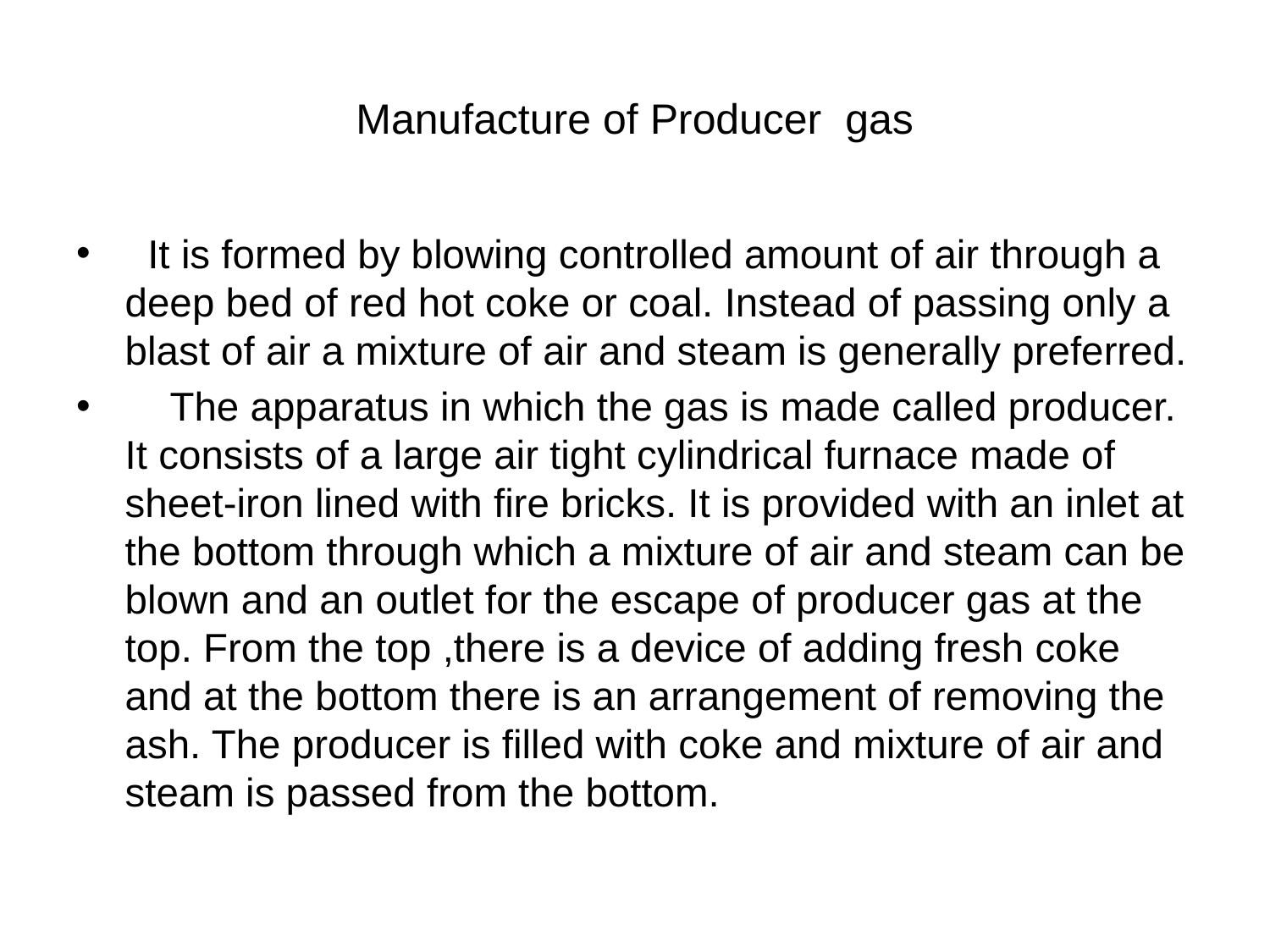

# Manufacture of Producer  gas
  It is formed by blowing controlled amount of air through a deep bed of red hot coke or coal. Instead of passing only a blast of air a mixture of air and steam is generally preferred.
    The apparatus in which the gas is made called producer. It consists of a large air tight cylindrical furnace made of sheet-iron lined with fire bricks. It is provided with an inlet at the bottom through which a mixture of air and steam can be blown and an outlet for the escape of producer gas at the top. From the top ,there is a device of adding fresh coke and at the bottom there is an arrangement of removing the ash. The producer is filled with coke and mixture of air and steam is passed from the bottom.